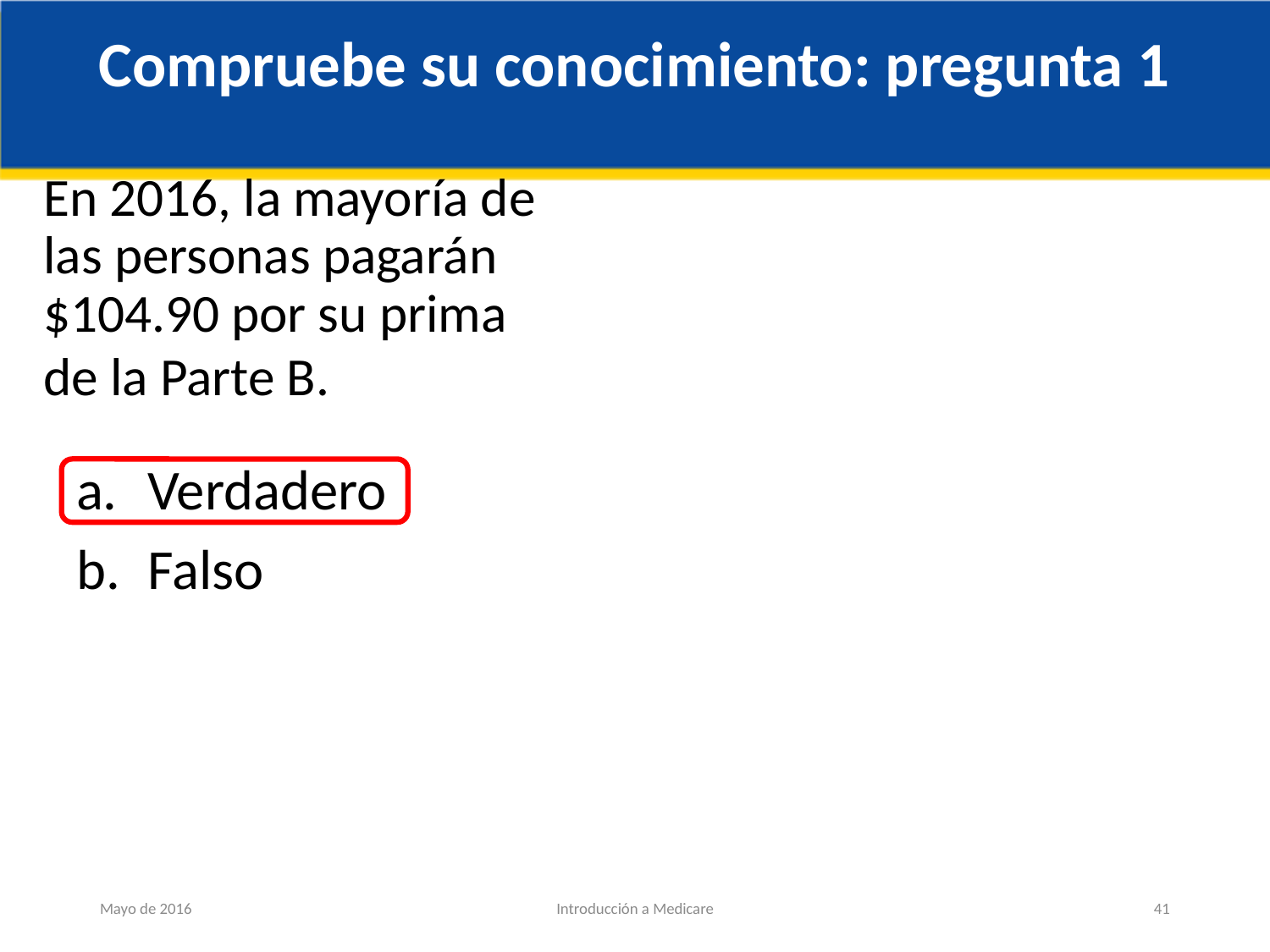

Compruebe su conocimiento: pregunta 1
# En 2016, la mayoría de las personas pagarán $104.90 por su prima de la Parte B.
Verdadero
Falso

Mayo de 2016
Introducción a Medicare
41